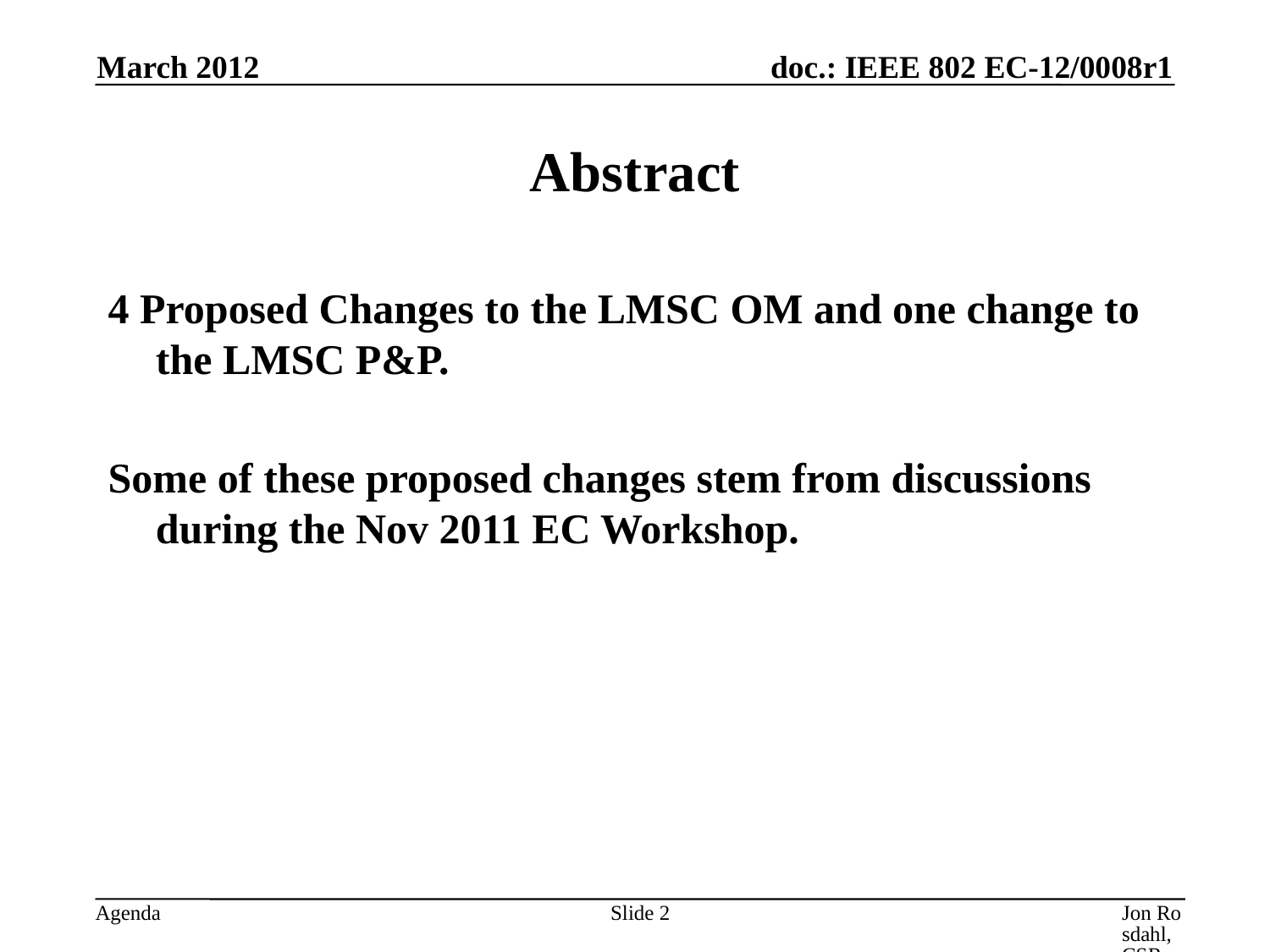

March 2012
# Abstract
4 Proposed Changes to the LMSC OM and one change to the LMSC P&P.

Some of these proposed changes stem from discussions during the Nov 2011 EC Workshop.
Slide 2
Jon Rosdahl, CSR